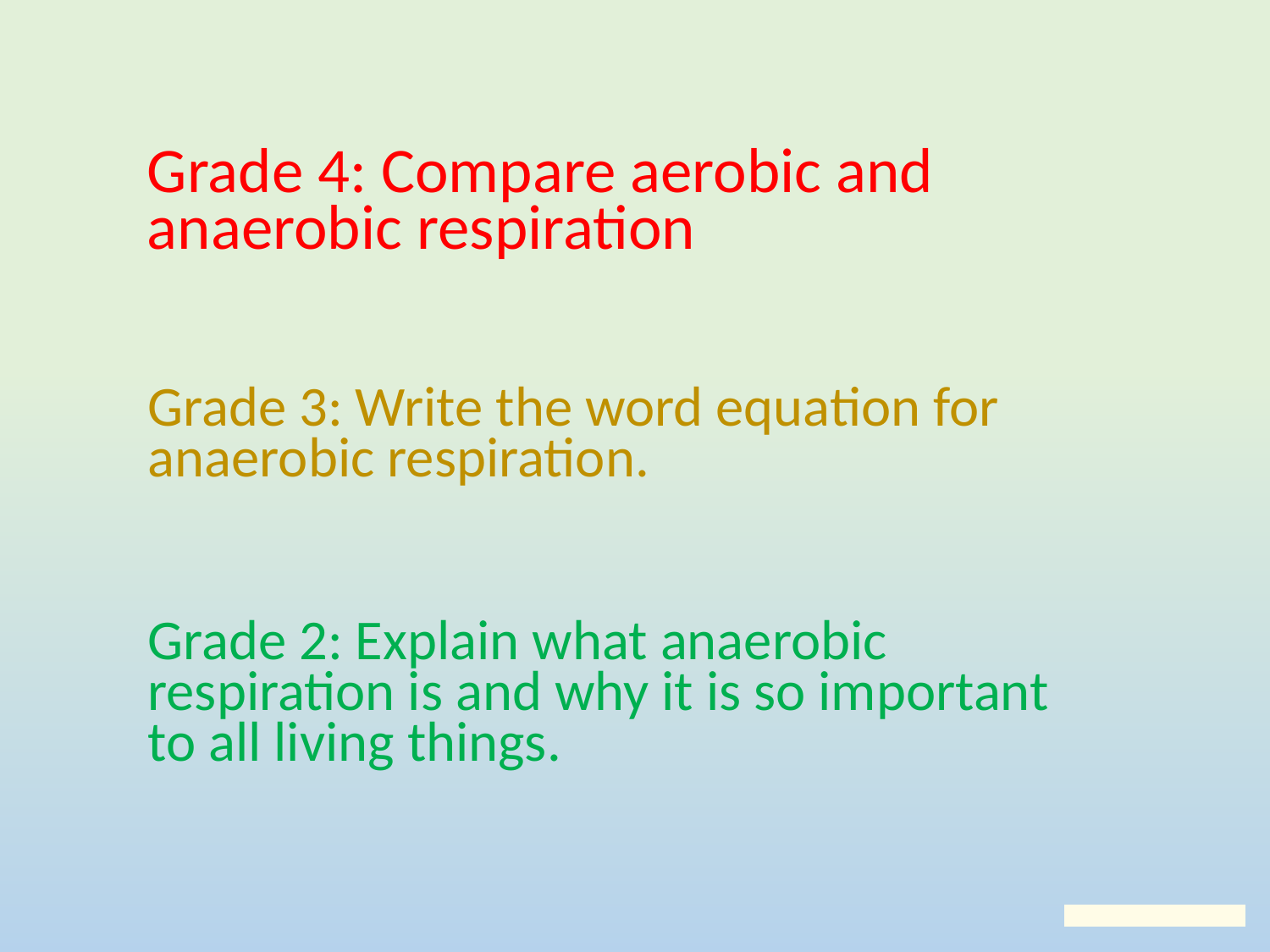

Grade 4: Compare aerobic and anaerobic respiration
Grade 3: Write the word equation for anaerobic respiration.
Grade 2: Explain what anaerobic respiration is and why it is so important to all living things.